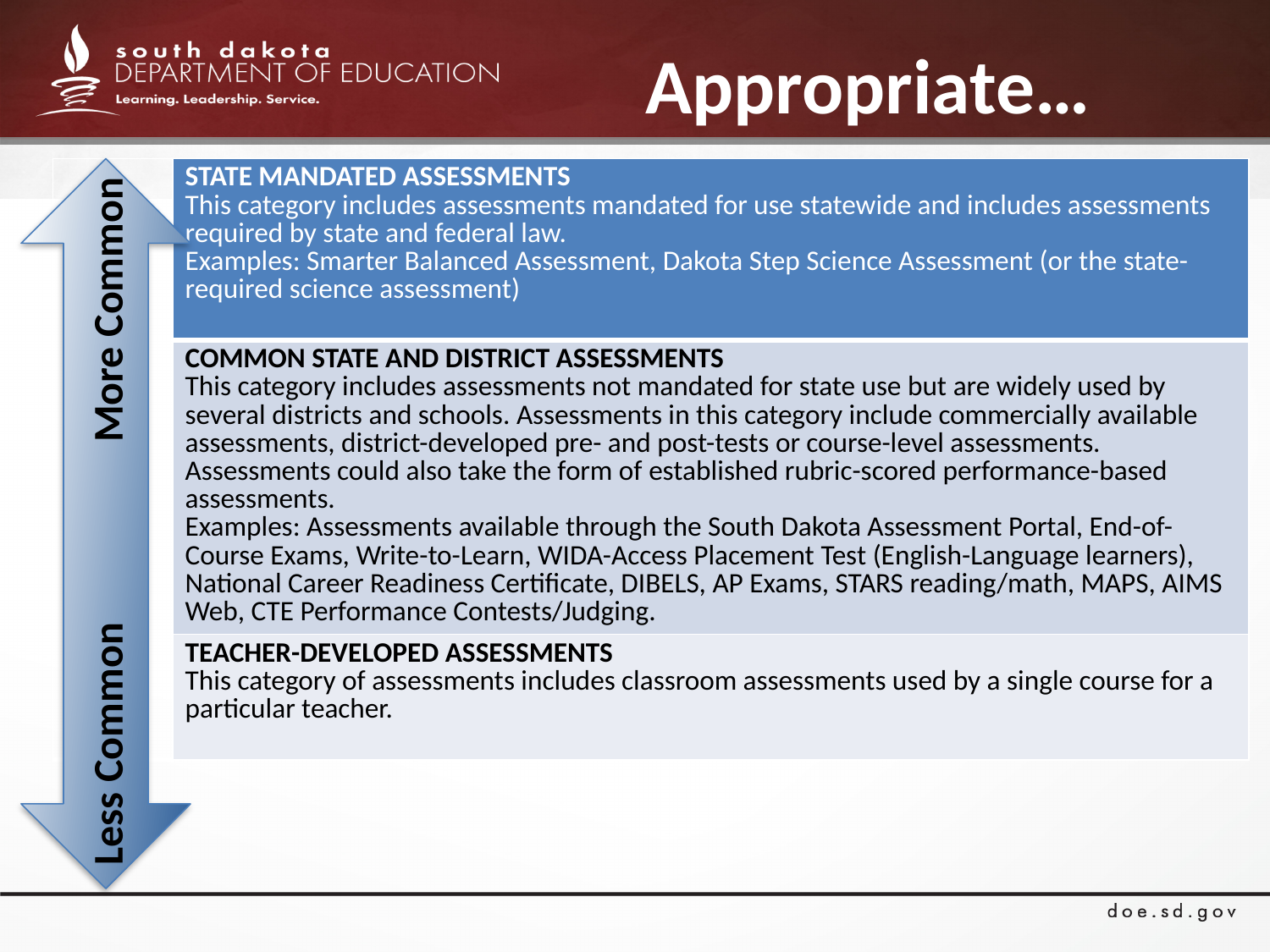

# Appropriate…
|  | STATE MANDATED ASSESSMENTS This category includes assessments mandated for use statewide and includes assessments required by state and federal law. Examples: Smarter Balanced Assessment, Dakota Step Science Assessment (or the state-required science assessment) |
| --- | --- |
|  | COMMON STATE AND DISTRICT ASSESSMENTS This category includes assessments not mandated for state use but are widely used by several districts and schools. Assessments in this category include commercially available assessments, district-developed pre- and post-tests or course-level assessments. Assessments could also take the form of established rubric-scored performance-based assessments. Examples: Assessments available through the South Dakota Assessment Portal, End-of-Course Exams, Write-to-Learn, WIDA-Access Placement Test (English-Language learners), National Career Readiness Certificate, DIBELS, AP Exams, STARS reading/math, MAPS, AIMS Web, CTE Performance Contests/Judging. |
|  | TEACHER-DEVELOPED ASSESSMENTS This category of assessments includes classroom assessments used by a single course for a particular teacher. |
More Common

Less Common